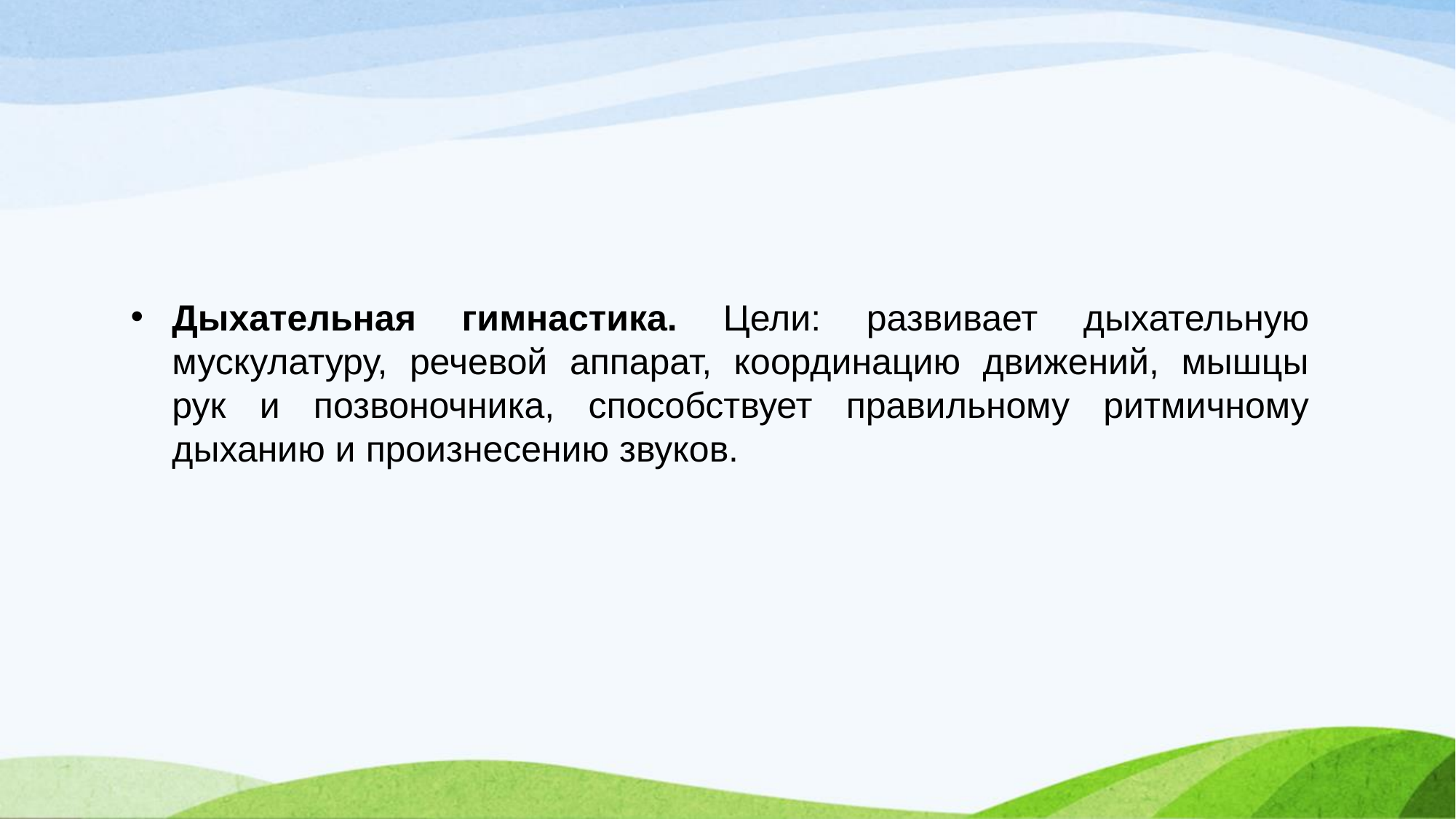

Дыхательная гимнастика. Цели: развивает дыхательную мускулатуру, речевой аппарат, координацию движений, мышцы рук и позвоночника, способствует правильному ритмичному дыханию и произнесению звуков.